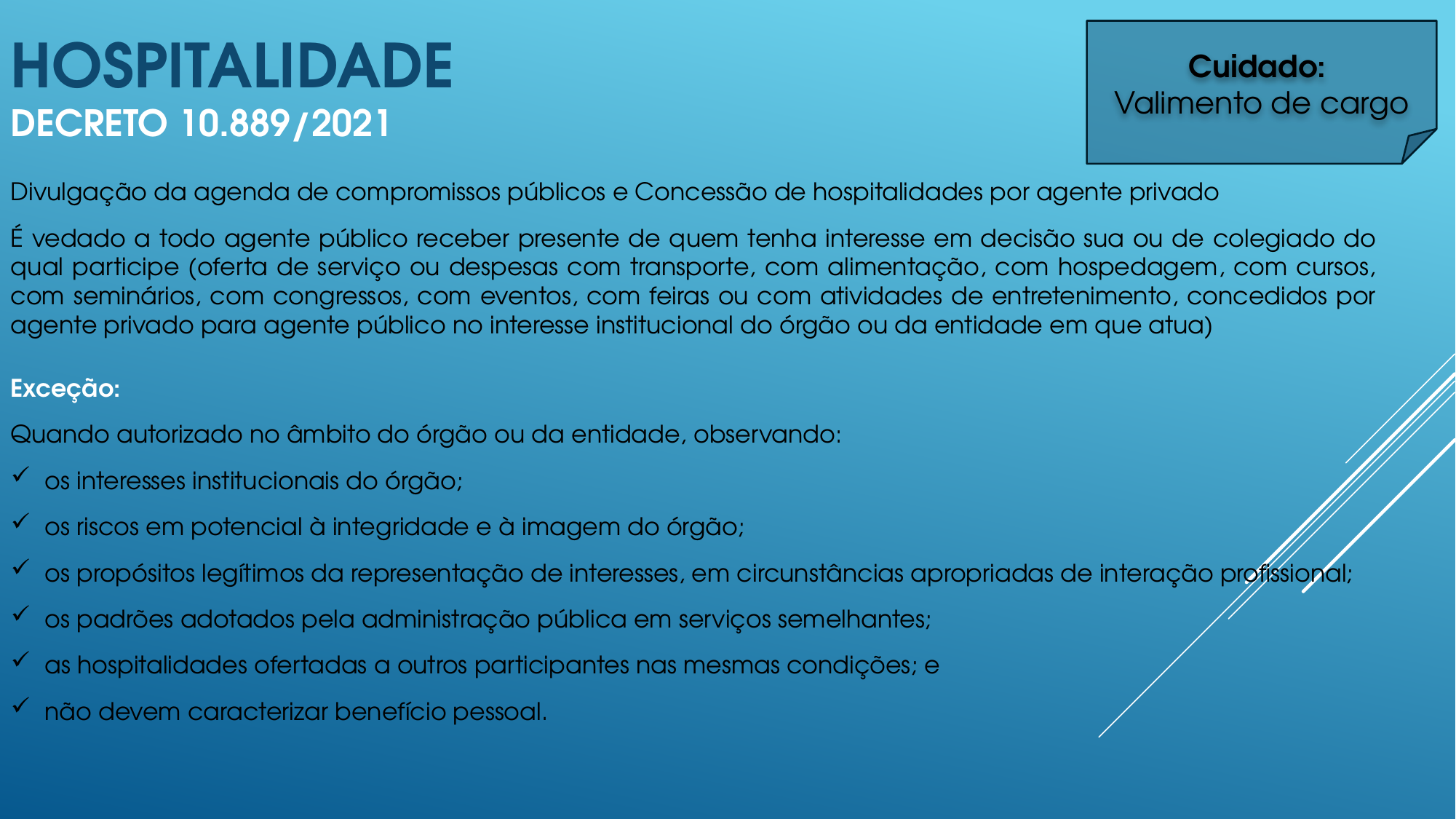

HOSPITALIDADE
DECRETO 10.889/2021

Divulgação da agenda de compromissos públicos e Concessão de hospitalidades por agente privado
É vedado a todo agente público receber presente de quem tenha interesse em decisão sua ou de colegiado do qual participe (oferta de serviço ou despesas com transporte, com alimentação, com hospedagem, com cursos, com seminários, com congressos, com eventos, com feiras ou com atividades de entretenimento, concedidos por agente privado para agente público no interesse institucional do órgão ou da entidade em que atua)
Exceção:
Quando autorizado no âmbito do órgão ou da entidade, observando:
os interesses institucionais do órgão;
os riscos em potencial à integridade e à imagem do órgão;
os propósitos legítimos da representação de interesses, em circunstâncias apropriadas de interação profissional;
os padrões adotados pela administração pública em serviços semelhantes;
as hospitalidades ofertadas a outros participantes nas mesmas condições; e
não devem caracterizar benefício pessoal.

Cuidado:
Valimento de cargo